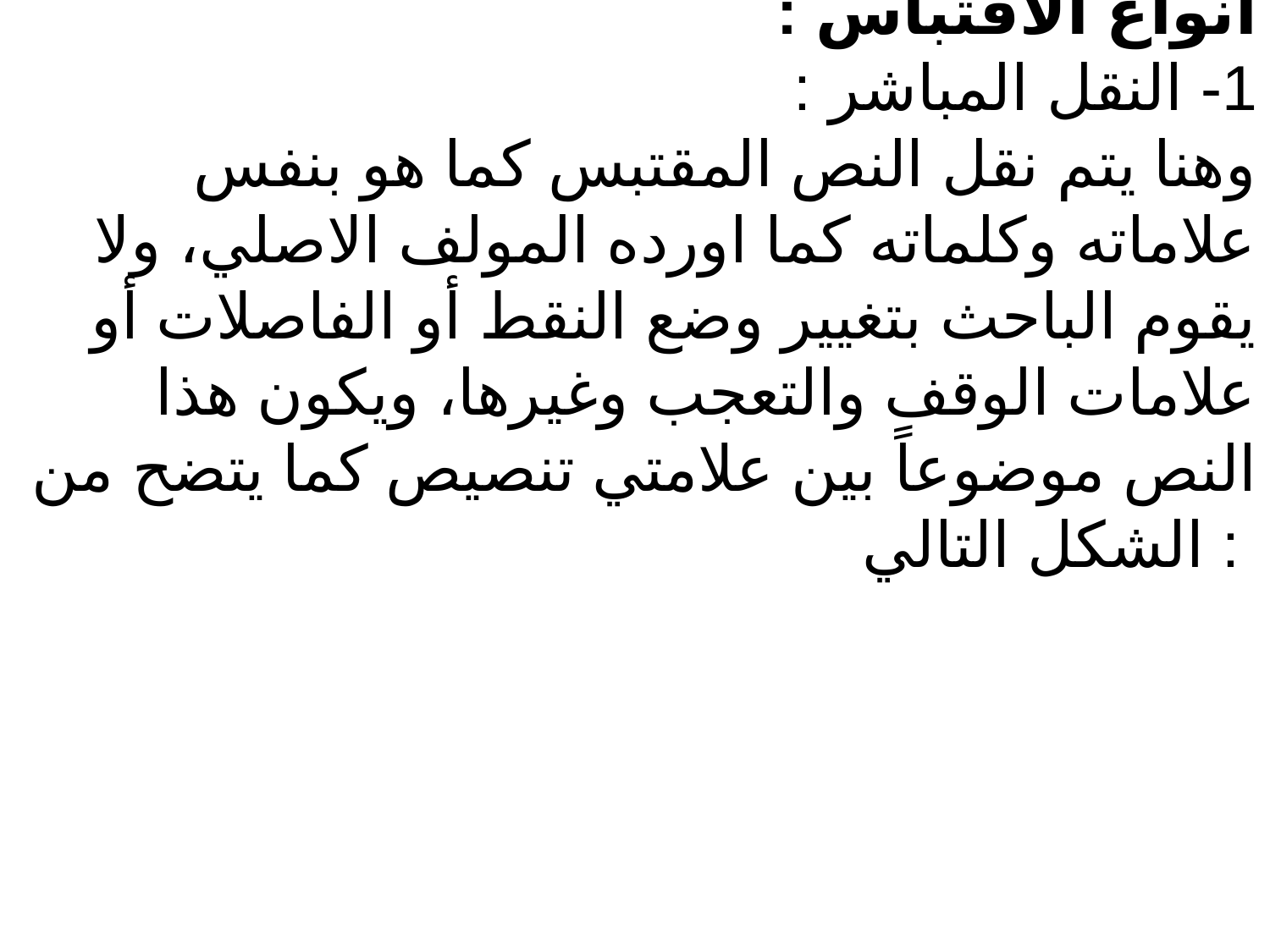

أنواع الاقتباس :
1- النقل المباشر :
وهنا يتم نقل النص المقتبس كما هو بنفس علاماته وكلماته كما اورده المولف الاصلي، ولا يقوم الباحث بتغيير وضع النقط أو الفاصلات أو علامات الوقف والتعجب وغيرها، ويكون هذا النص موضوعاً بين علامتي تنصيص كما يتضح من الشكل التالي :